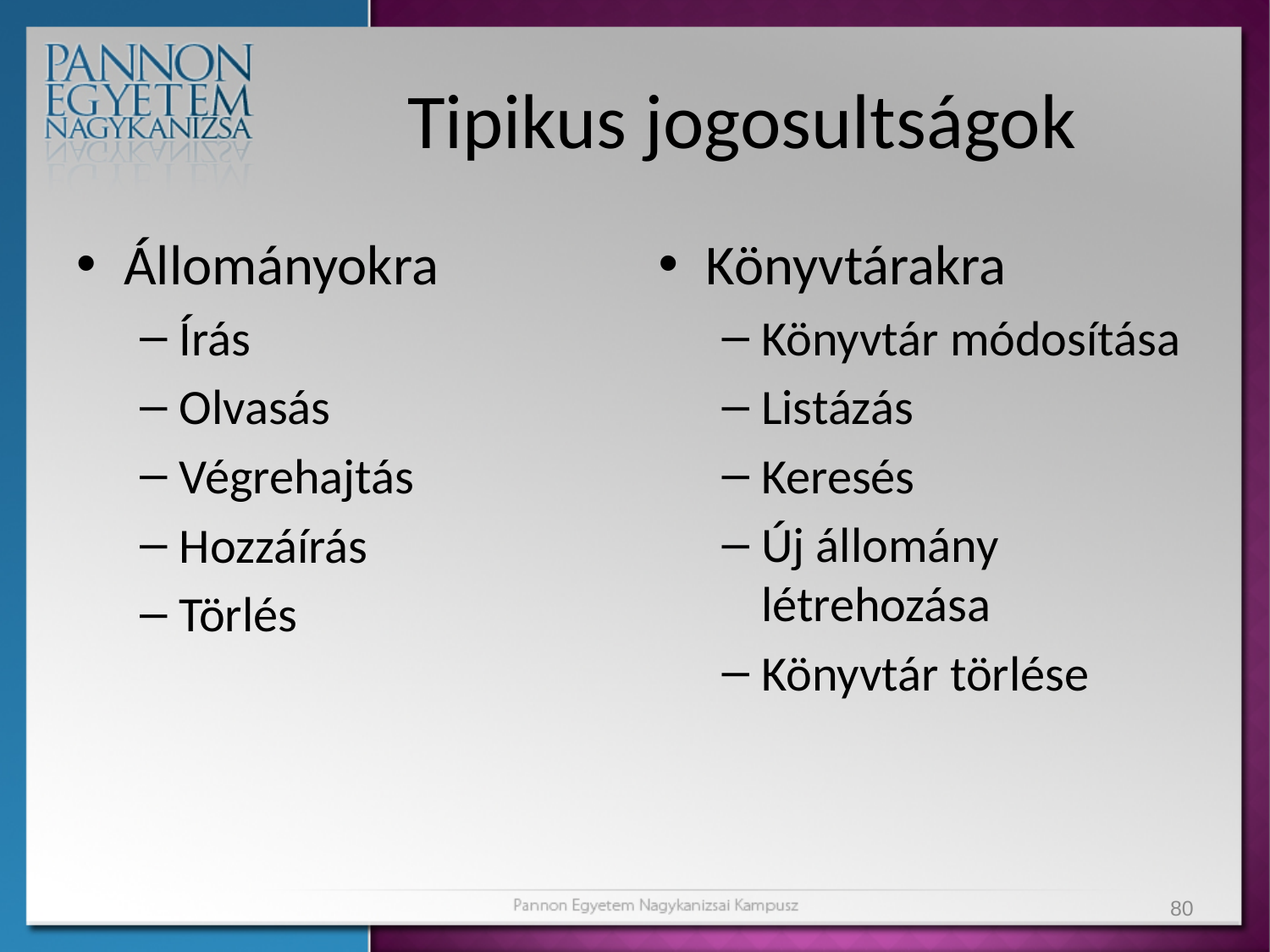

# Tipikus jogosultságok
Állományokra
Írás
Olvasás
Végrehajtás
Hozzáírás
Törlés
Könyvtárakra
Könyvtár módosítása
Listázás
Keresés
Új állomány létrehozása
Könyvtár törlése
80